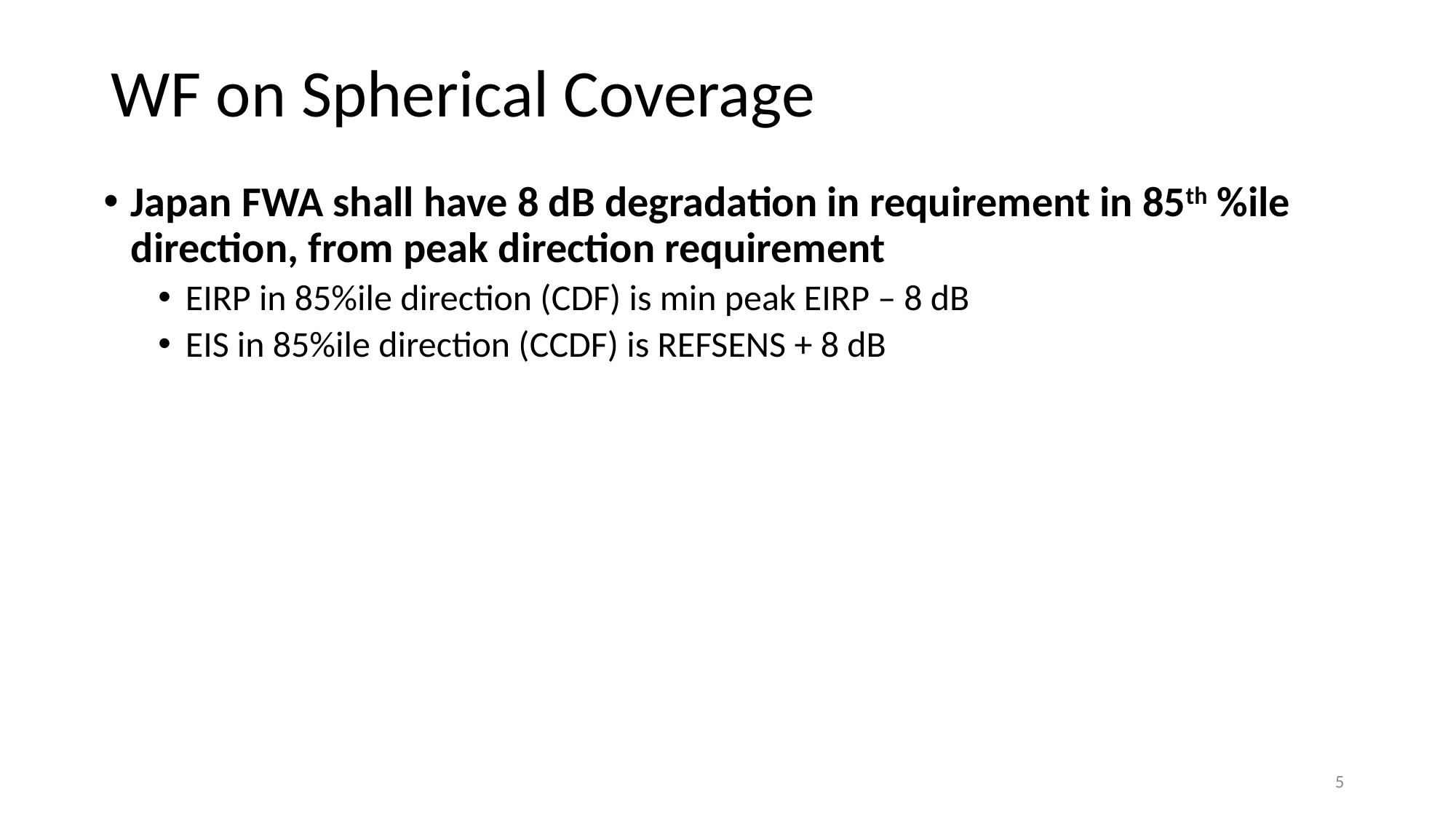

# WF on Spherical Coverage
Japan FWA shall have 8 dB degradation in requirement in 85th %ile direction, from peak direction requirement
EIRP in 85%ile direction (CDF) is min peak EIRP – 8 dB
EIS in 85%ile direction (CCDF) is REFSENS + 8 dB

5